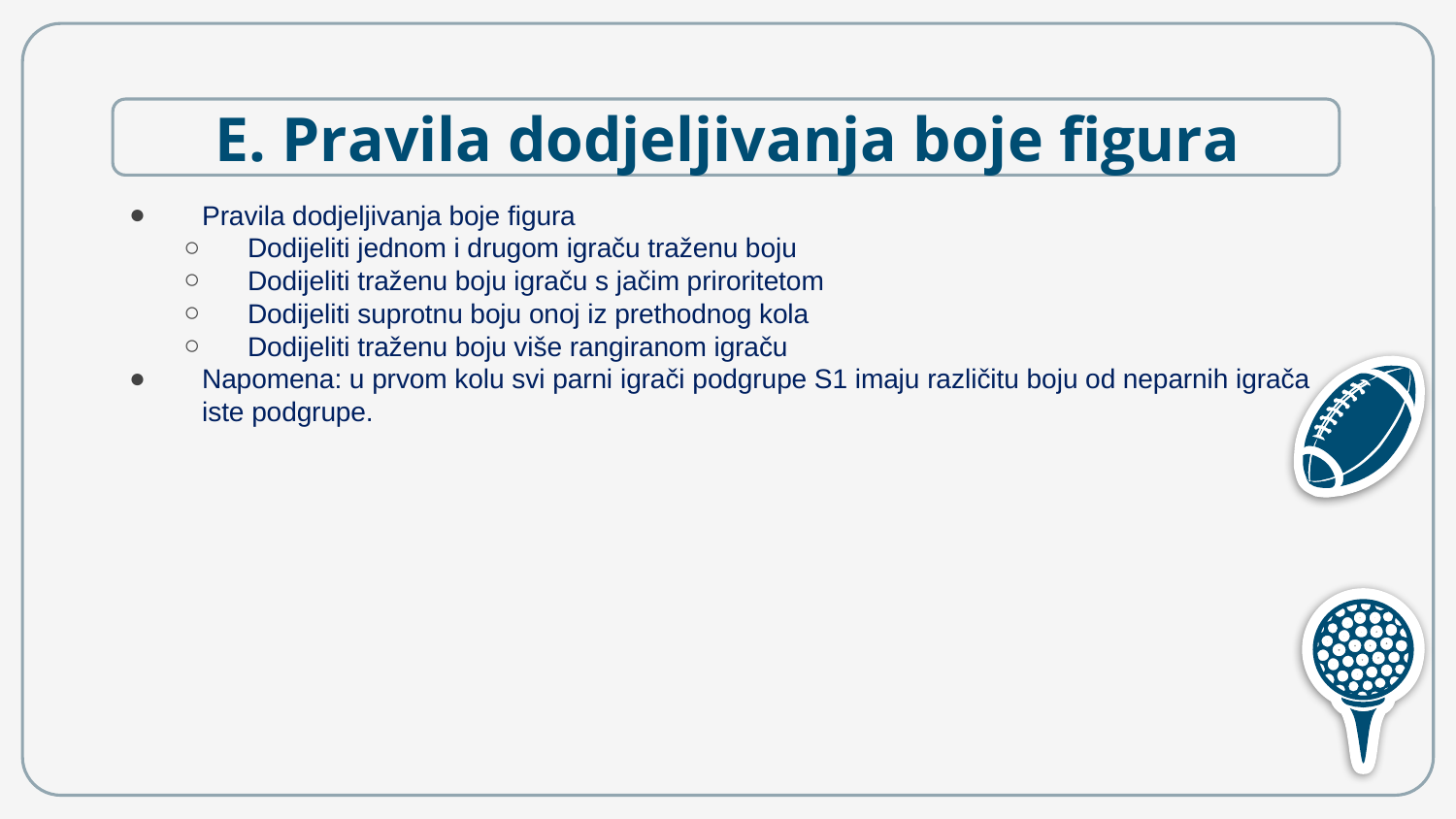

# E. Pravila dodjeljivanja boje figura

Pravila dodjeljivanja boje figura
Dodijeliti jednom i drugom igraču traženu boju
Dodijeliti traženu boju igraču s jačim priroritetom
Dodijeliti suprotnu boju onoj iz prethodnog kola
Dodijeliti traženu boju više rangiranom igraču
Napomena: u prvom kolu svi parni igrači podgrupe S1 imaju različitu boju od neparnih igrača iste podgrupe.